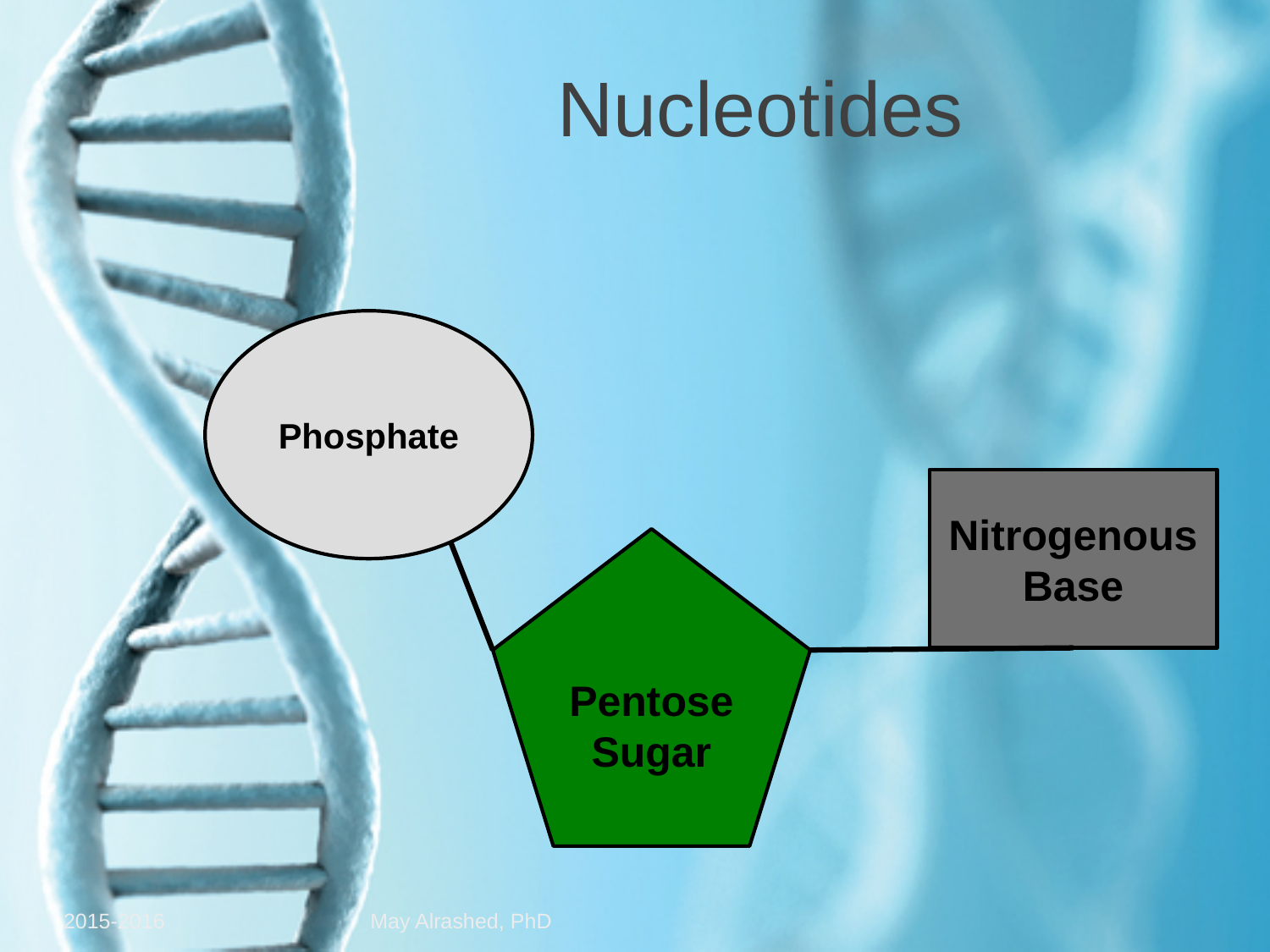

Nucleotides
Phosphate
Nitrogenous
Base
Pentose
Sugar
2015-2016
May Alrashed, PhD